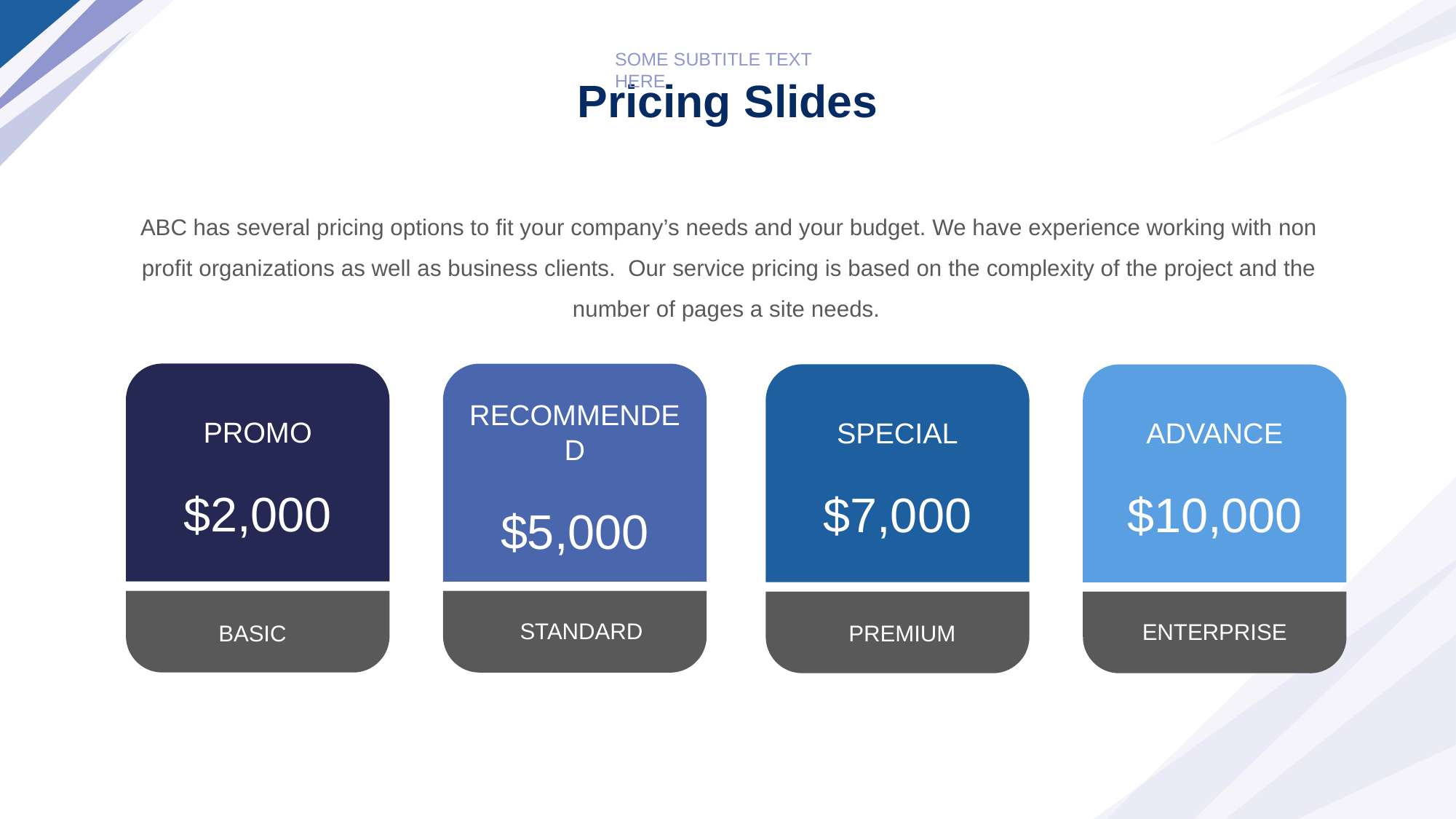

SOME SUBTITLE TEXT HERE
# Pricing Slides
ABC has several pricing options to fit your company’s needs and your budget. We have experience working with non profit organizations as well as business clients.  Our service pricing is based on the complexity of the project and the number of pages a site needs.
PROMO

$2,000

BASIC
RECOMMENDED

$5,000

STANDARD
SPECIAL

$7,000

PREMIUM
ADVANCE

$10,000

ENTERPRISE